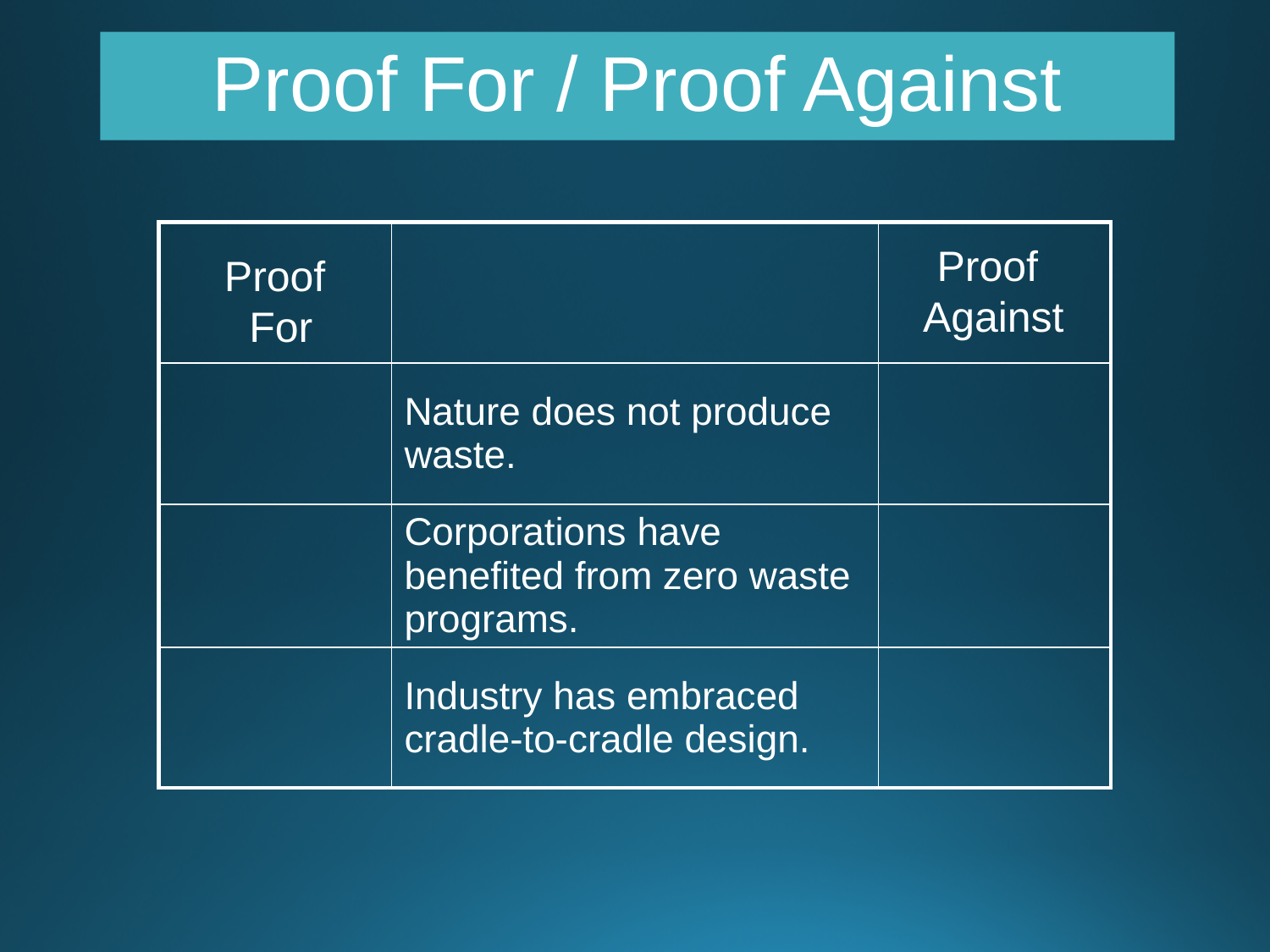

# Proof For / Proof Against
|  |  |  |
| --- | --- | --- |
|  | Nature does not produce waste. |  |
|  | Corporations have benefited from zero waste programs. |  |
|  | Industry has embraced cradle-to-cradle design. |  |
Proof
Against
Proof
For